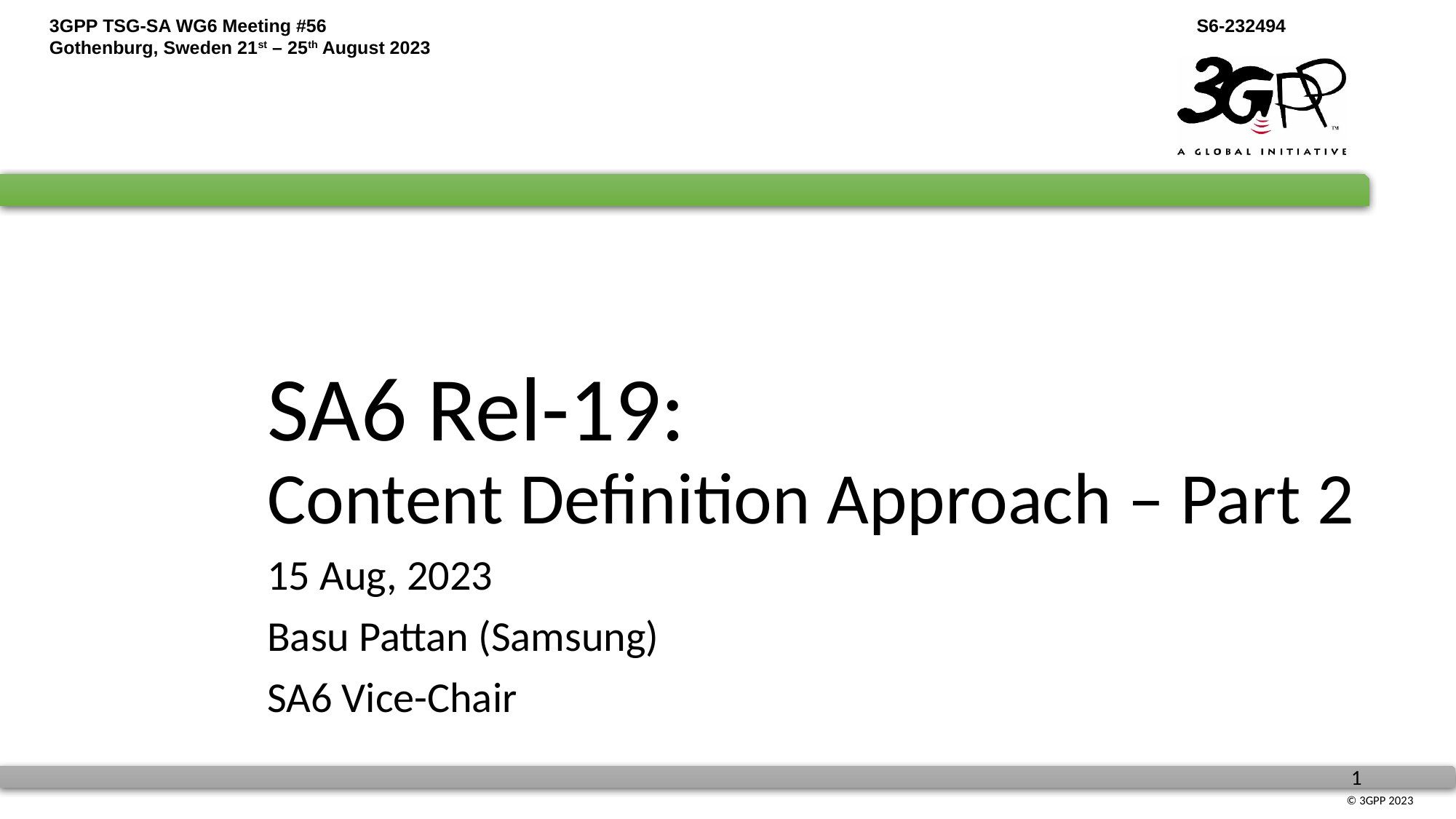

# SA6 Rel-19: Content Definition Approach – Part 2
15 Aug, 2023
Basu Pattan (Samsung)
SA6 Vice-Chair